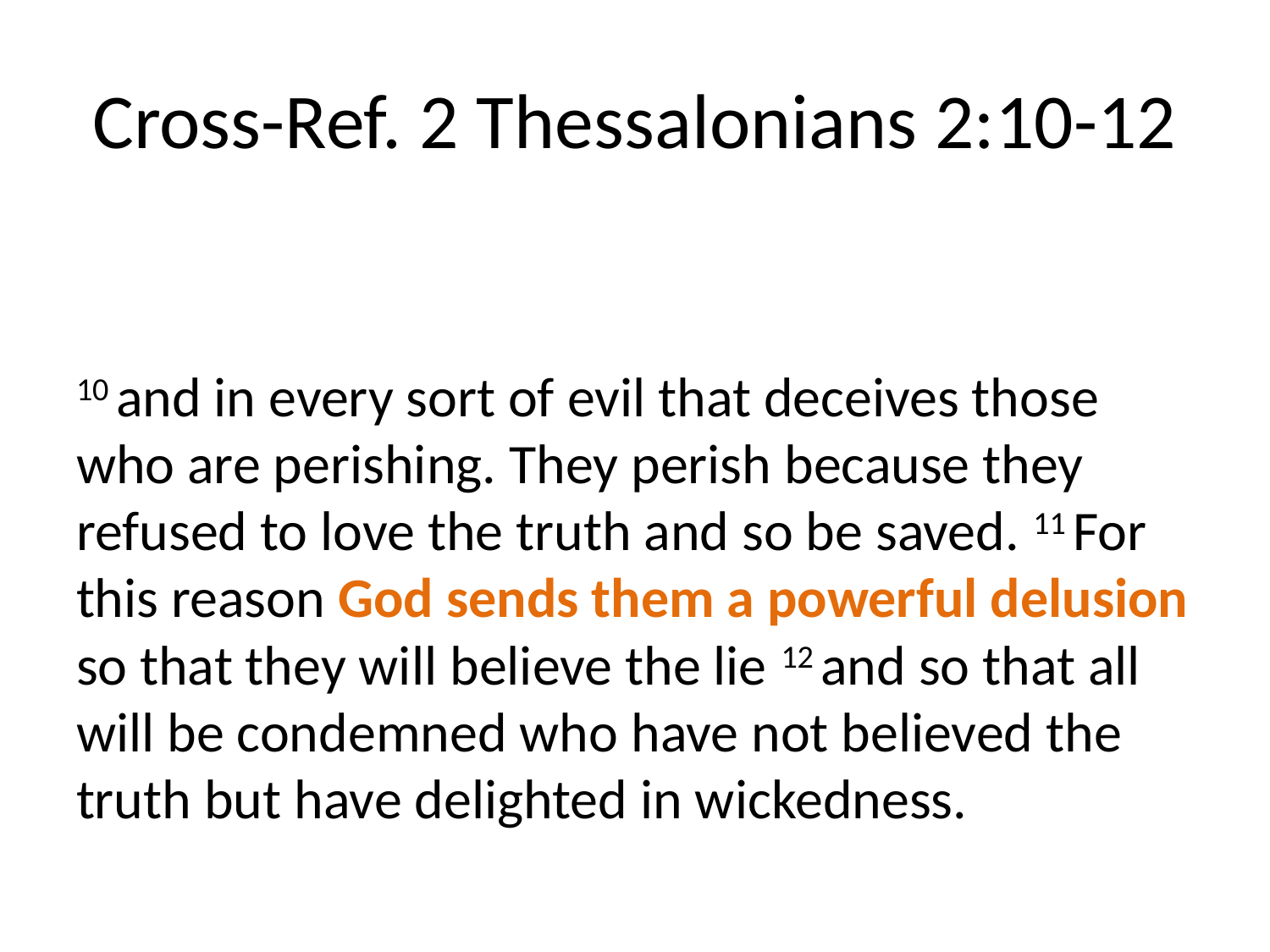

# Cross-Ref. 2 Thessalonians 2:10-12

10 and in every sort of evil that deceives those who are perishing. They perish because they refused to love the truth and so be saved. 11 For this reason God sends them a powerful delusion so that they will believe the lie 12 and so that all will be condemned who have not believed the truth but have delighted in wickedness.